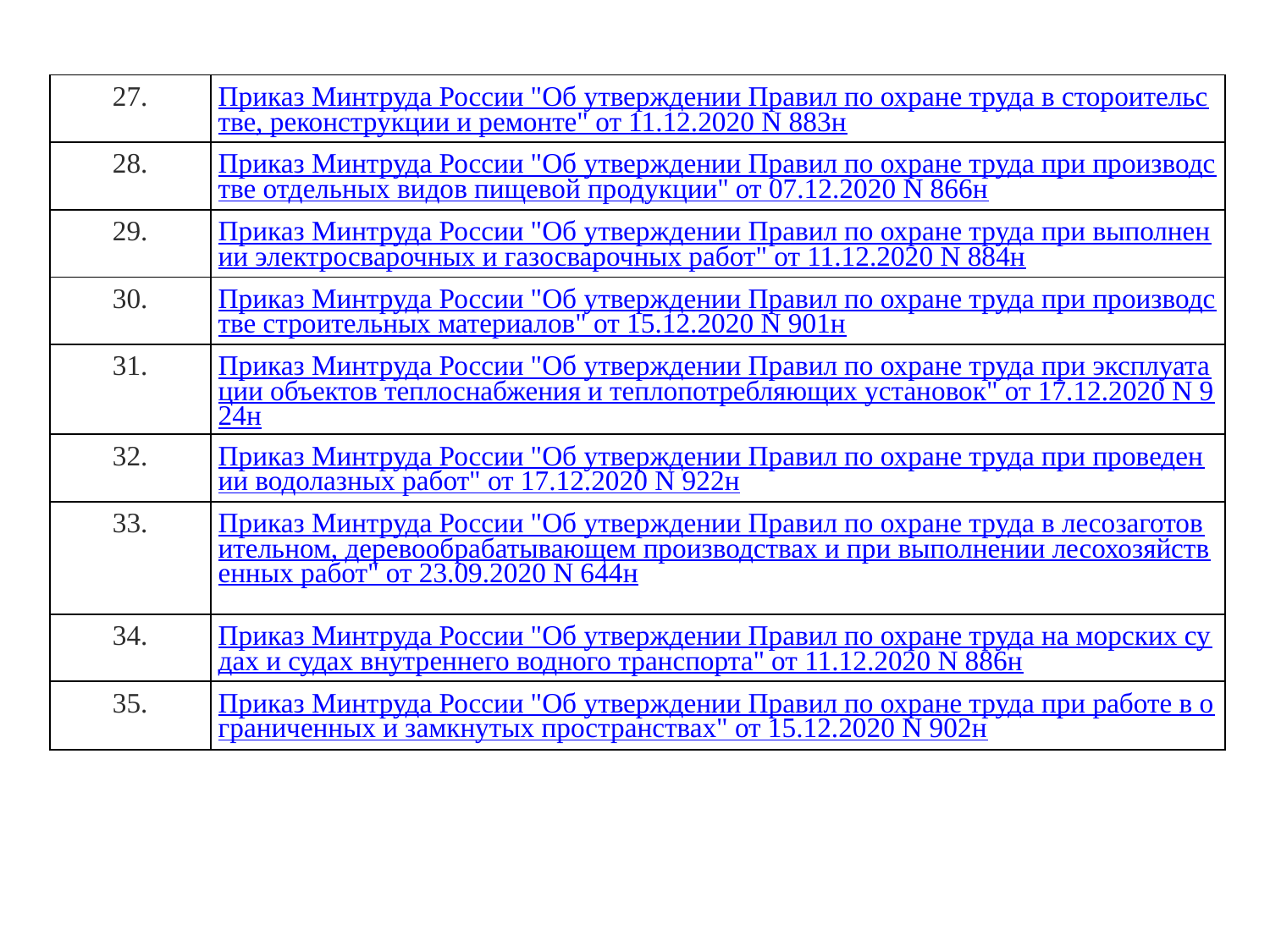

| 27. | Приказ Минтруда России "Об утверждении Правил по охране труда в стороительстве, реконструкции и ремонте" от 11.12.2020 N 883н |
| --- | --- |
| 28. | Приказ Минтруда России "Об утверждении Правил по охране труда при производстве отдельных видов пищевой продукции" от 07.12.2020 N 866н |
| 29. | Приказ Минтруда России "Об утверждении Правил по охране труда при выполнении электросварочных и газосварочных работ" от 11.12.2020 N 884н |
| 30. | Приказ Минтруда России "Об утверждении Правил по охране труда при производстве строительных материалов" от 15.12.2020 N 901н |
| 31. | Приказ Минтруда России "Об утверждении Правил по охране труда при эксплуатации объектов теплоснабжения и теплопотребляющих установок" от 17.12.2020 N 924н |
| 32. | Приказ Минтруда России "Об утверждении Правил по охране труда при проведении водолазных работ" от 17.12.2020 N 922н |
| 33. | Приказ Минтруда России "Об утверждении Правил по охране труда в лесозаготовительном, деревообрабатывающем производствах и при выполнении лесохозяйственных работ" от 23.09.2020 N 644н |
| 34. | Приказ Минтруда России "Об утверждении Правил по охране труда на морских судах и судах внутреннего водного транспорта" от 11.12.2020 N 886н |
| 35. | Приказ Минтруда России "Об утверждении Правил по охране труда при работе в ограниченных и замкнутых пространствах" от 15.12.2020 N 902н |